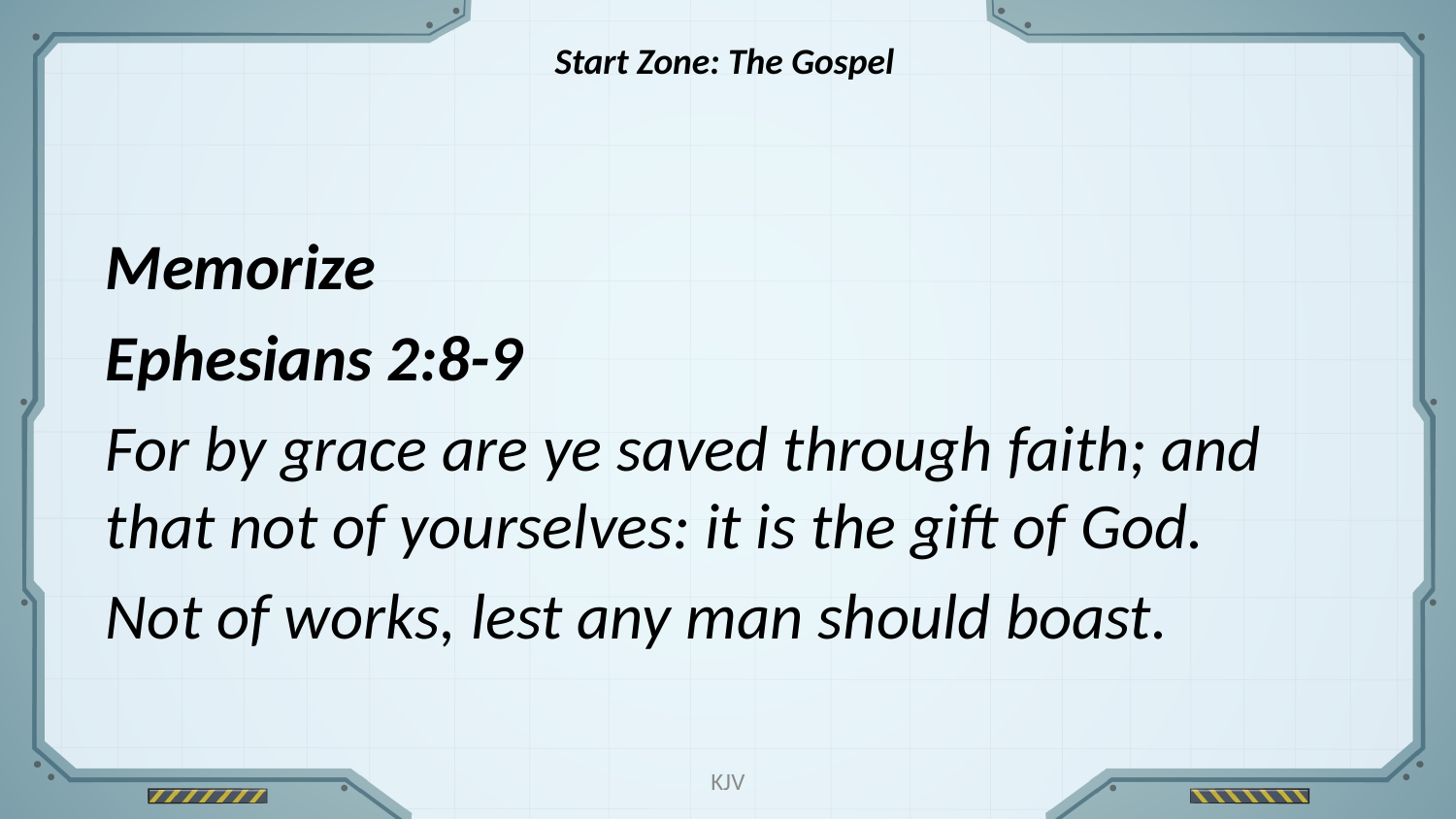

Start Zone: The Gospel
Memorize
Ephesians 2:8-9
For by grace are ye saved through faith; and that not of yourselves: it is the gift of God.
Not of works, lest any man should boast.
KJV